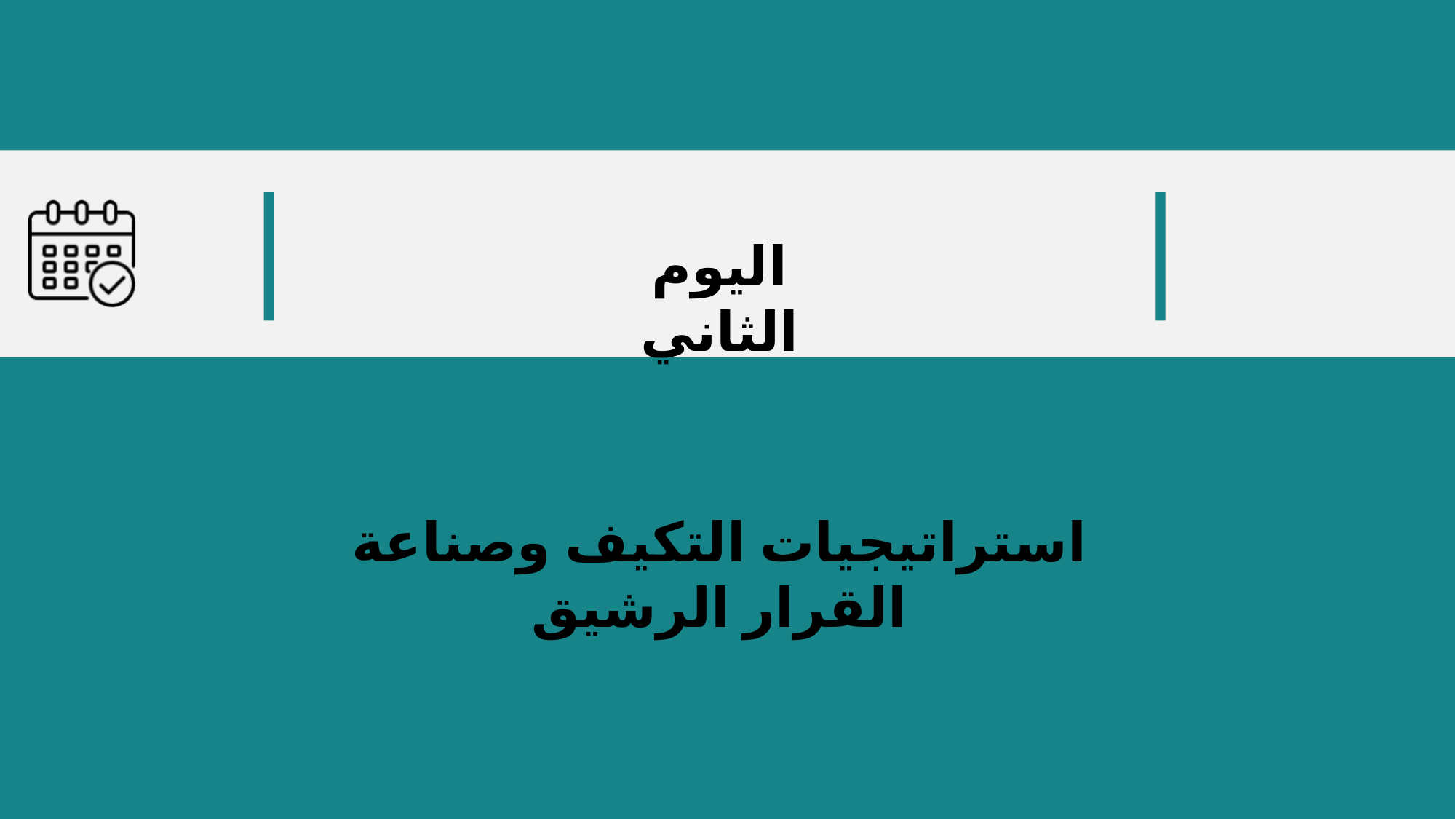

اليوم الثاني
استراتيجيات التكيف وصناعة القرار الرشيق